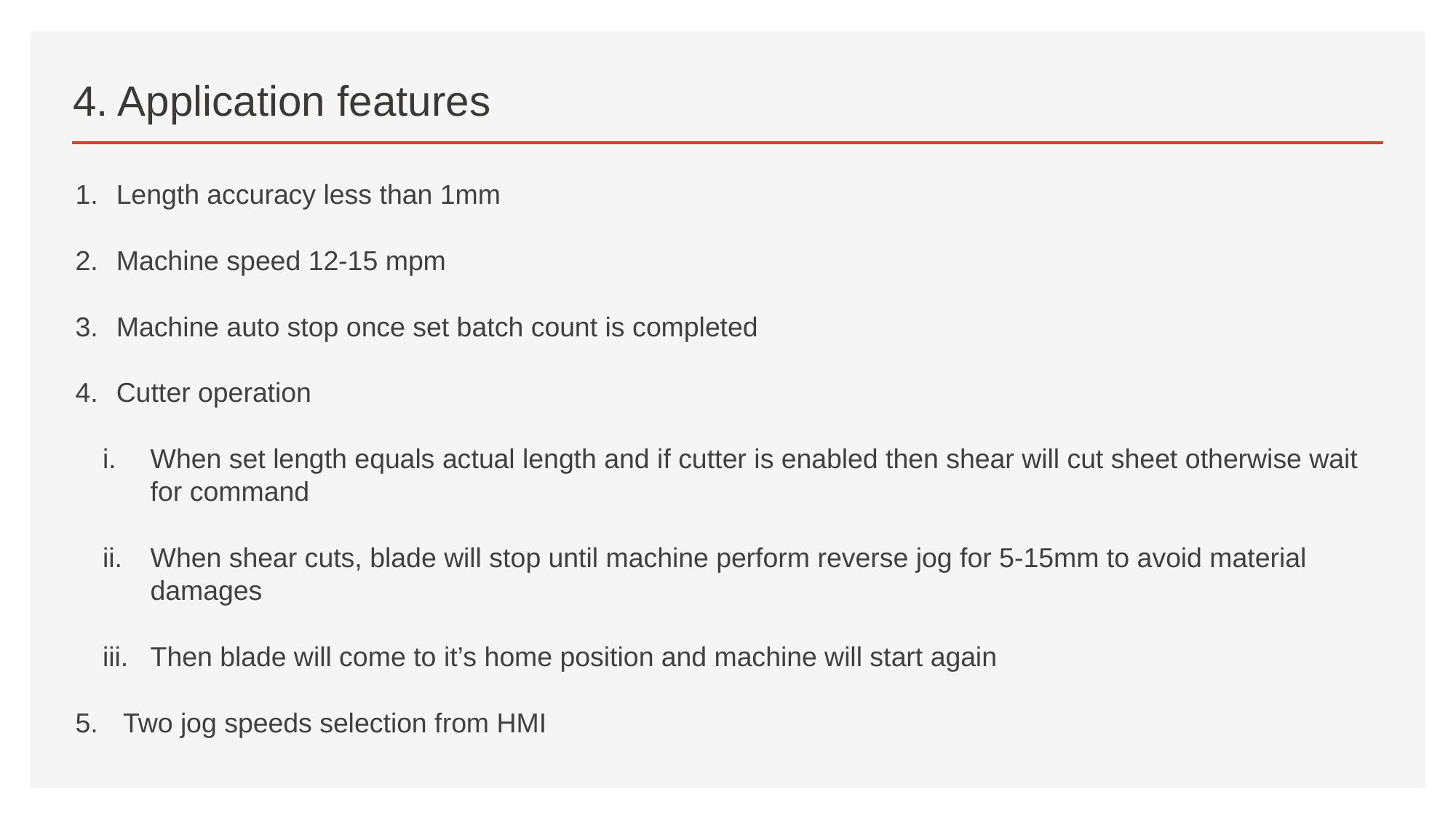

# 4. Application features
Length accuracy less than 1mm
Machine speed 12-15 mpm
Machine auto stop once set batch count is completed
Cutter operation
When set length equals actual length and if cutter is enabled then shear will cut sheet otherwise wait for command
When shear cuts, blade will stop until machine perform reverse jog for 5-15mm to avoid material damages
Then blade will come to it’s home position and machine will start again
Two jog speeds selection from HMI